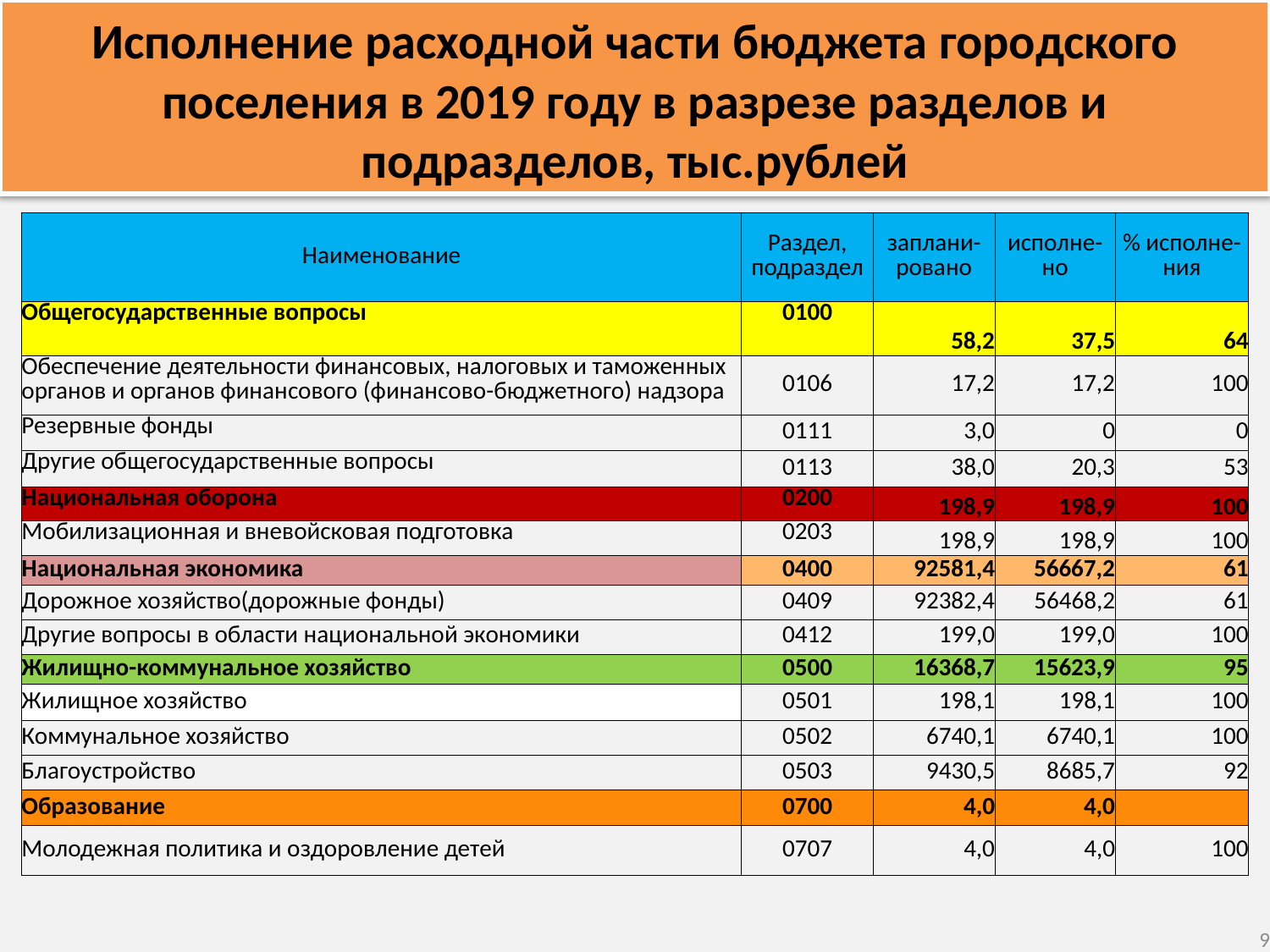

Исполнение расходной части бюджета городского поселения в 2019 году в разрезе разделов и подразделов, тыс.рублей
| Наименование | Раздел, подраздел | заплани-ровано | исполне- но | % исполне-ния |
| --- | --- | --- | --- | --- |
| Общегосударственные вопросы | 0100 | 58,2 | 37,5 | 64 |
| Обеспечение деятельности финансовых, налоговых и таможенных органов и органов финансового (финансово-бюджетного) надзора | 0106 | 17,2 | 17,2 | 100 |
| Резервные фонды | 0111 | 3,0 | 0 | 0 |
| Другие общегосударственные вопросы | 0113 | 38,0 | 20,3 | 53 |
| Национальная оборона | 0200 | 198,9 | 198,9 | 100 |
| Мобилизационная и вневойсковая подготовка | 0203 | 198,9 | 198,9 | 100 |
| Национальная экономика | 0400 | 92581,4 | 56667,2 | 61 |
| Дорожное хозяйство(дорожные фонды) | 0409 | 92382,4 | 56468,2 | 61 |
| Другие вопросы в области национальной экономики | 0412 | 199,0 | 199,0 | 100 |
| Жилищно-коммунальное хозяйство | 0500 | 16368,7 | 15623,9 | 95 |
| Жилищное хозяйство | 0501 | 198,1 | 198,1 | 100 |
| Коммунальное хозяйство | 0502 | 6740,1 | 6740,1 | 100 |
| Благоустройство | 0503 | 9430,5 | 8685,7 | 92 |
| Образование | 0700 | 4,0 | 4,0 |  |
| Молодежная политика и оздоровление детей | 0707 | 4,0 | 4,0 | 100 |
9